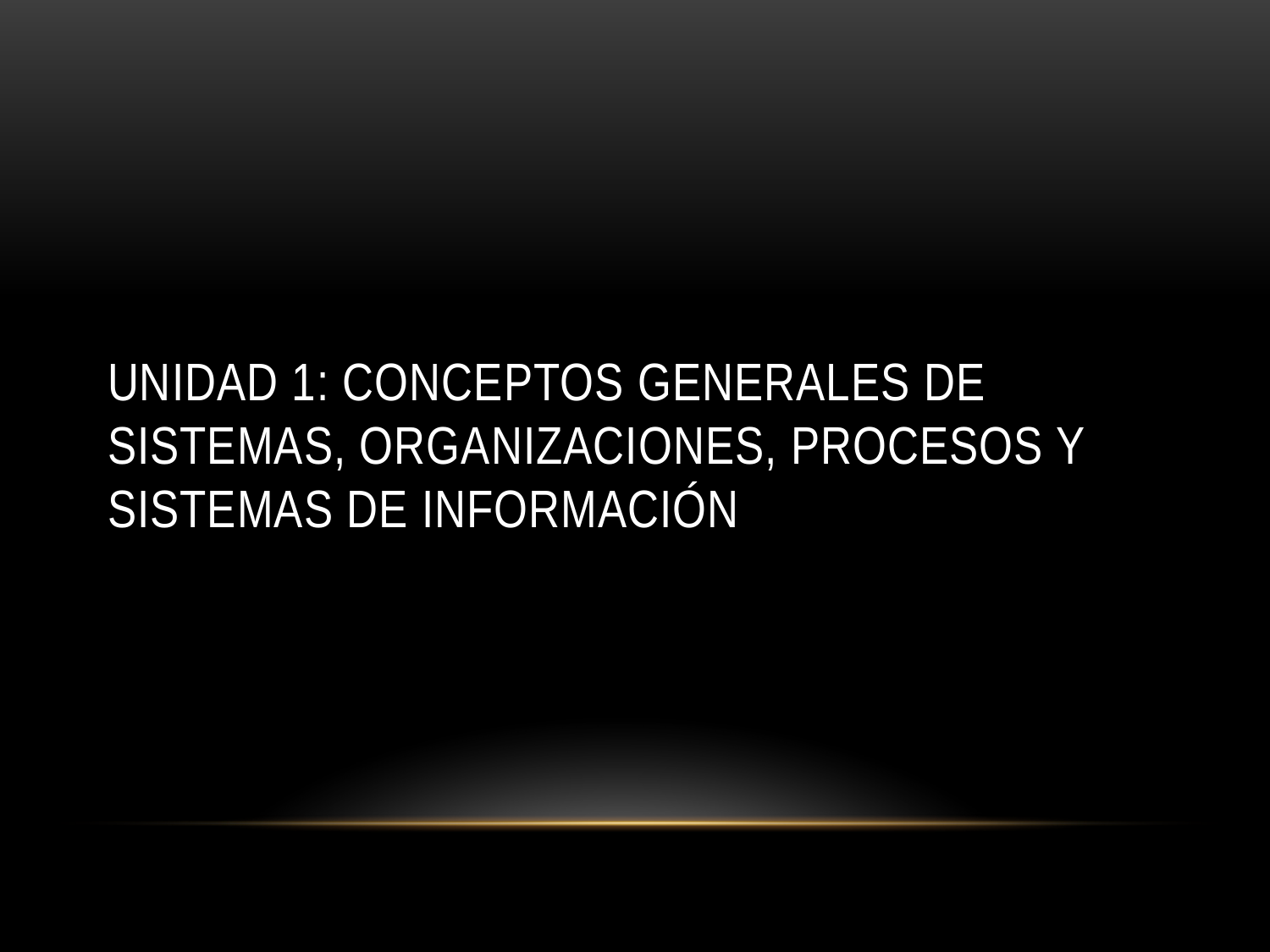

# Unidad 1: conceptos Generales de Sistemas, Organizaciones, Procesos y  Sistemas de Información